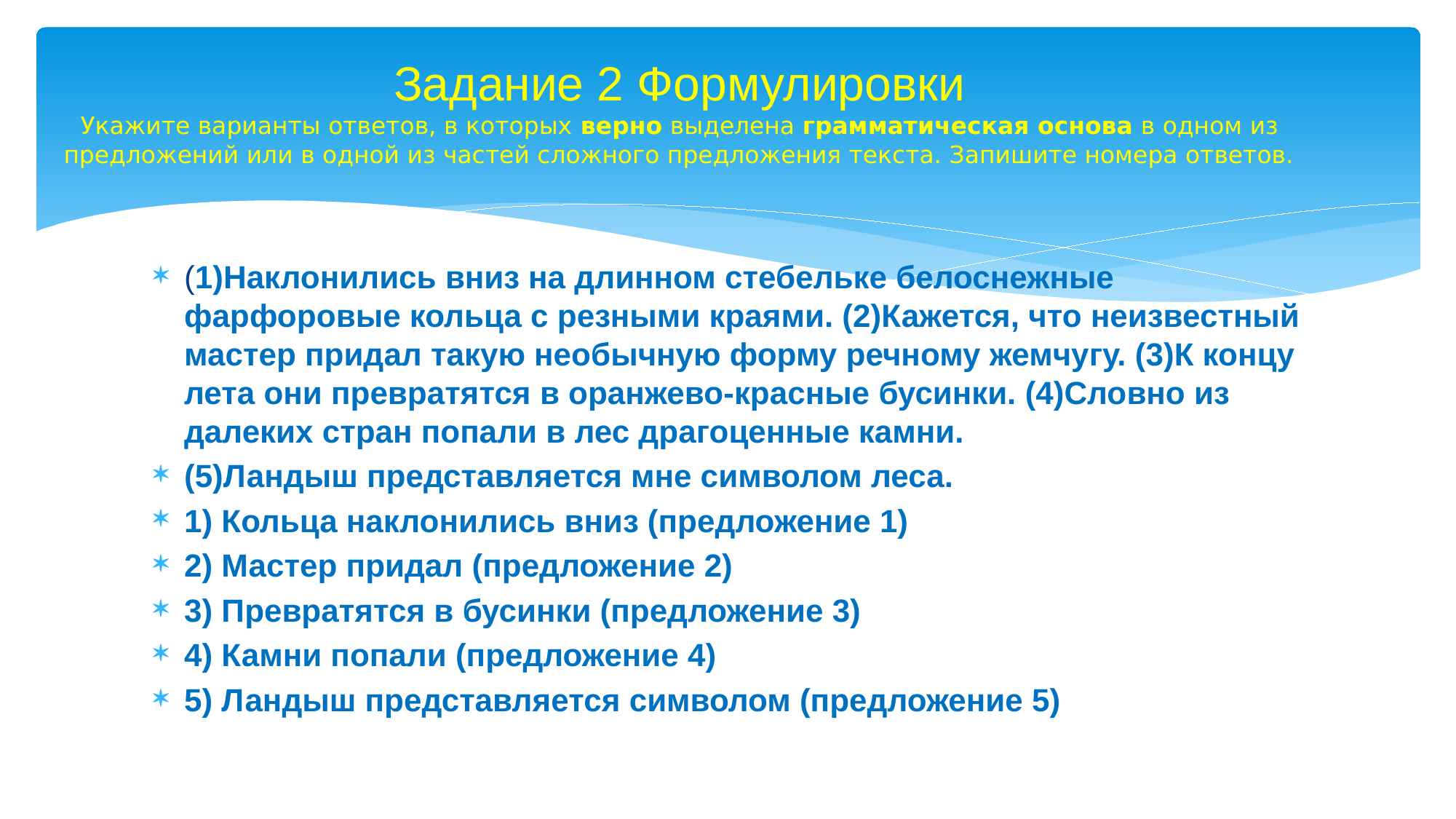

# Задание 2 Формулировки Укажите варианты ответов, в которых верно выделена грамматическая основа в одном из предложений или в одной из частей сложного предложения текста. Запишите номера ответов.
(1)Наклонились вниз на длинном стебельке белоснежные фарфоровые кольца с резными краями. (2)Кажется, что неизвестный мастер придал такую необычную форму речному жемчугу. (3)К концу лета они превратятся в оранжево-красные бусинки. (4)Словно из далеких стран попали в лес драгоценные камни.
(5)Ландыш представляется мне символом леса.
1) Кольца наклонились вниз (предложение 1)
2) Мастер придал (предложение 2)
3) Превратятся в бусинки (предложение 3)
4) Камни попали (предложение 4)
5) Ландыш представляется символом (предложение 5)